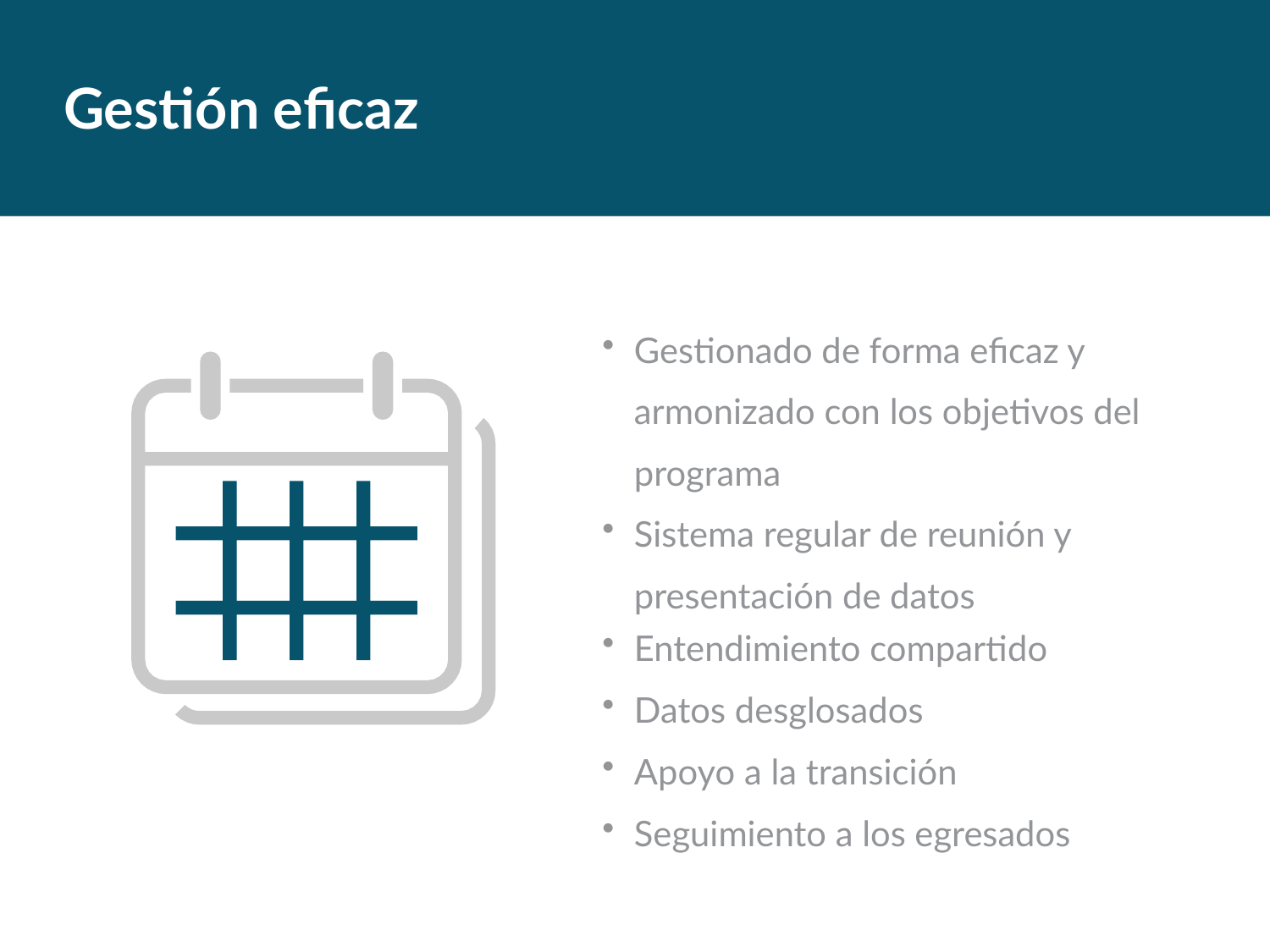

# Gestión eficaz
Gestionado de forma eficaz y armonizado con los objetivos del programa
Sistema regular de reunión y presentación de datos
Entendimiento compartido
Datos desglosados
Apoyo a la transición
Seguimiento a los egresados